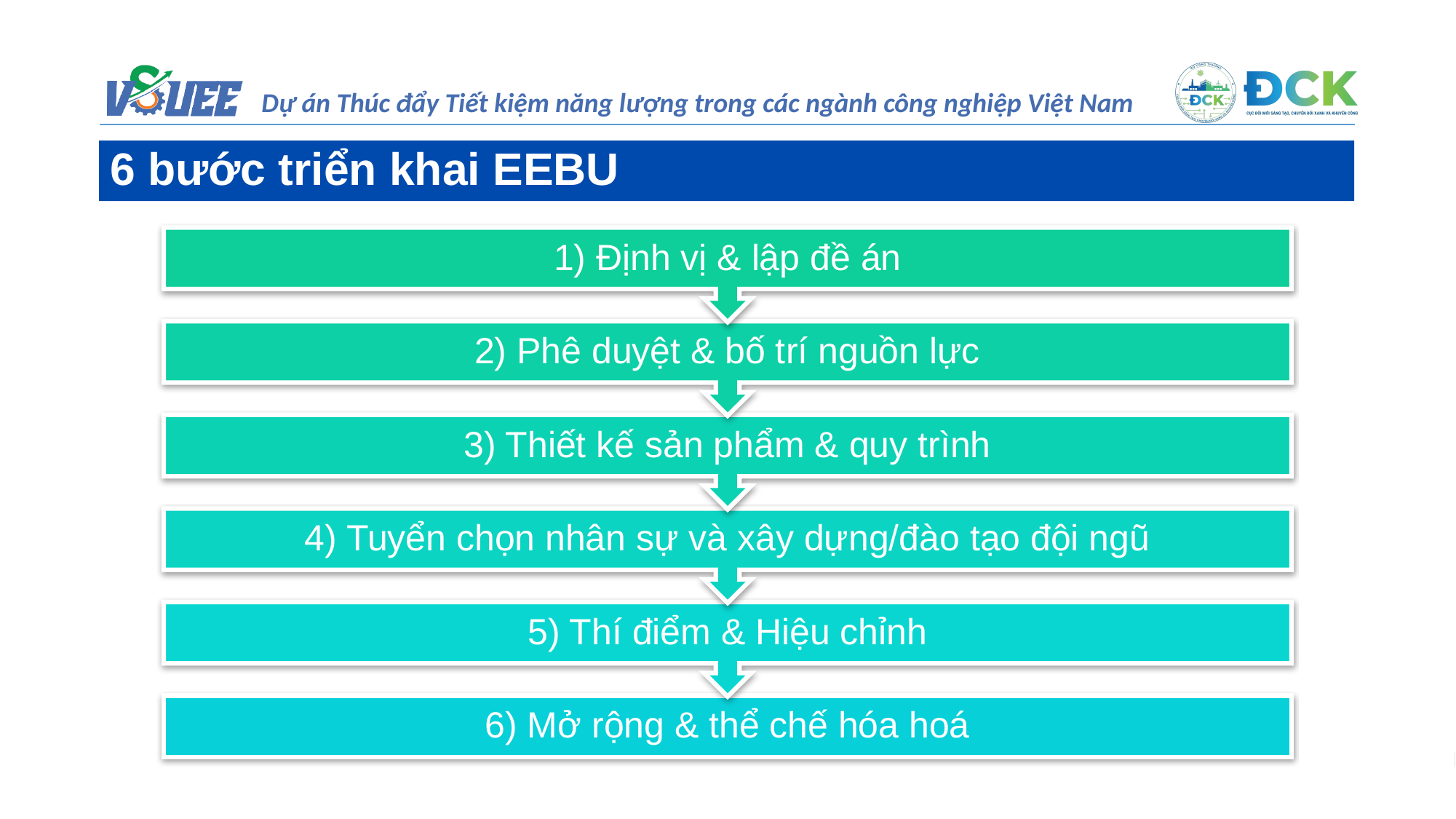

6 bước triển khai EEBU

1) Định vị & lập đề án

2) Phê duyệt & bố trí nguồn lực

3) Thiết kế sản phẩm & quy trình

4) Tuyển chọn nhân sự và xây dựng/đào tạo đội ngũ

5) Thí điểm & Hiệu chỉnh

6) Mở rộng & thể chế hóa hoá